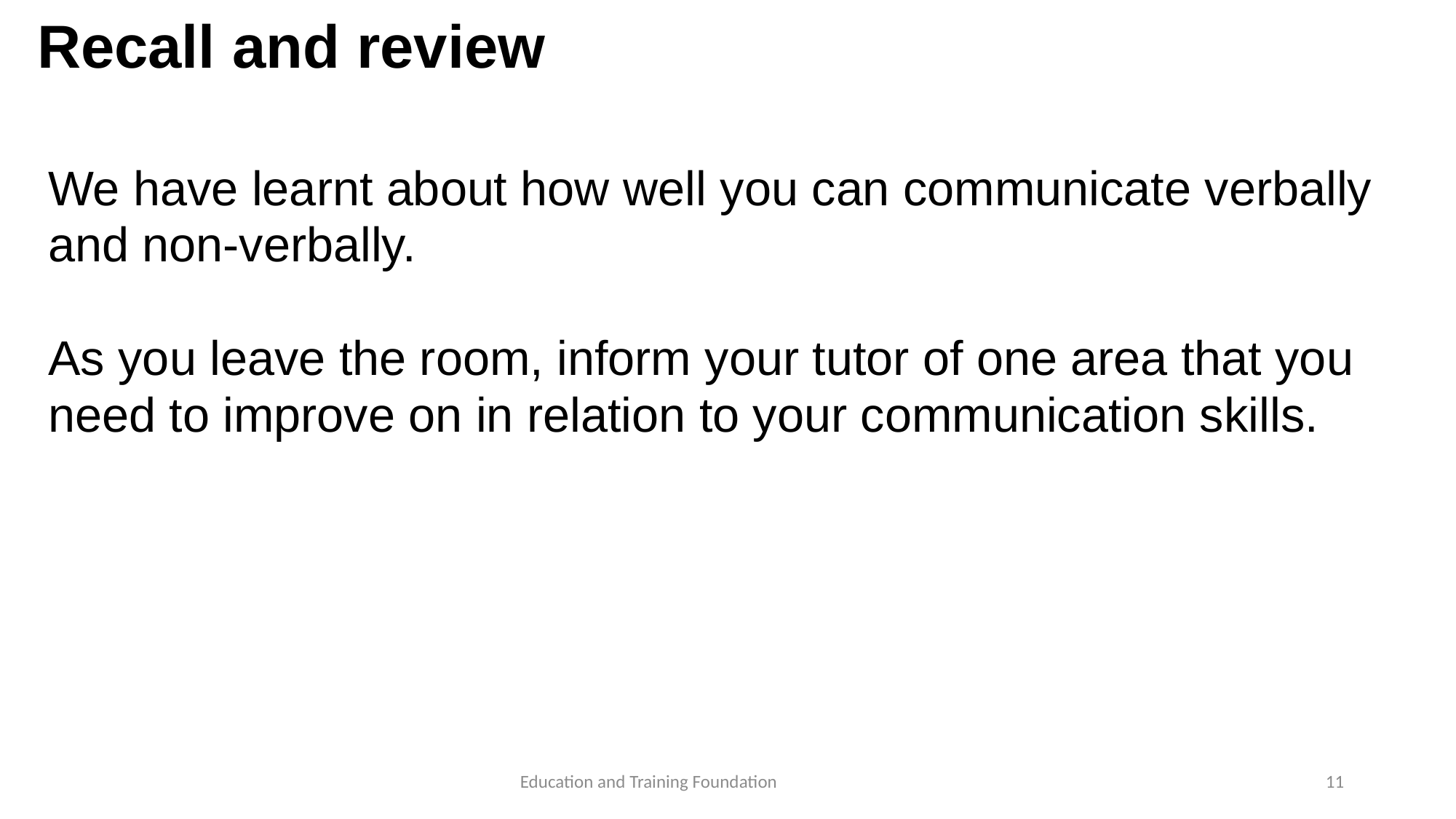

# Recall and review
We have learnt about how well you can communicate verbally and non-verbally.

As you leave the room, inform your tutor of one area that you need to improve on in relation to your communication skills.
11
Education and Training Foundation